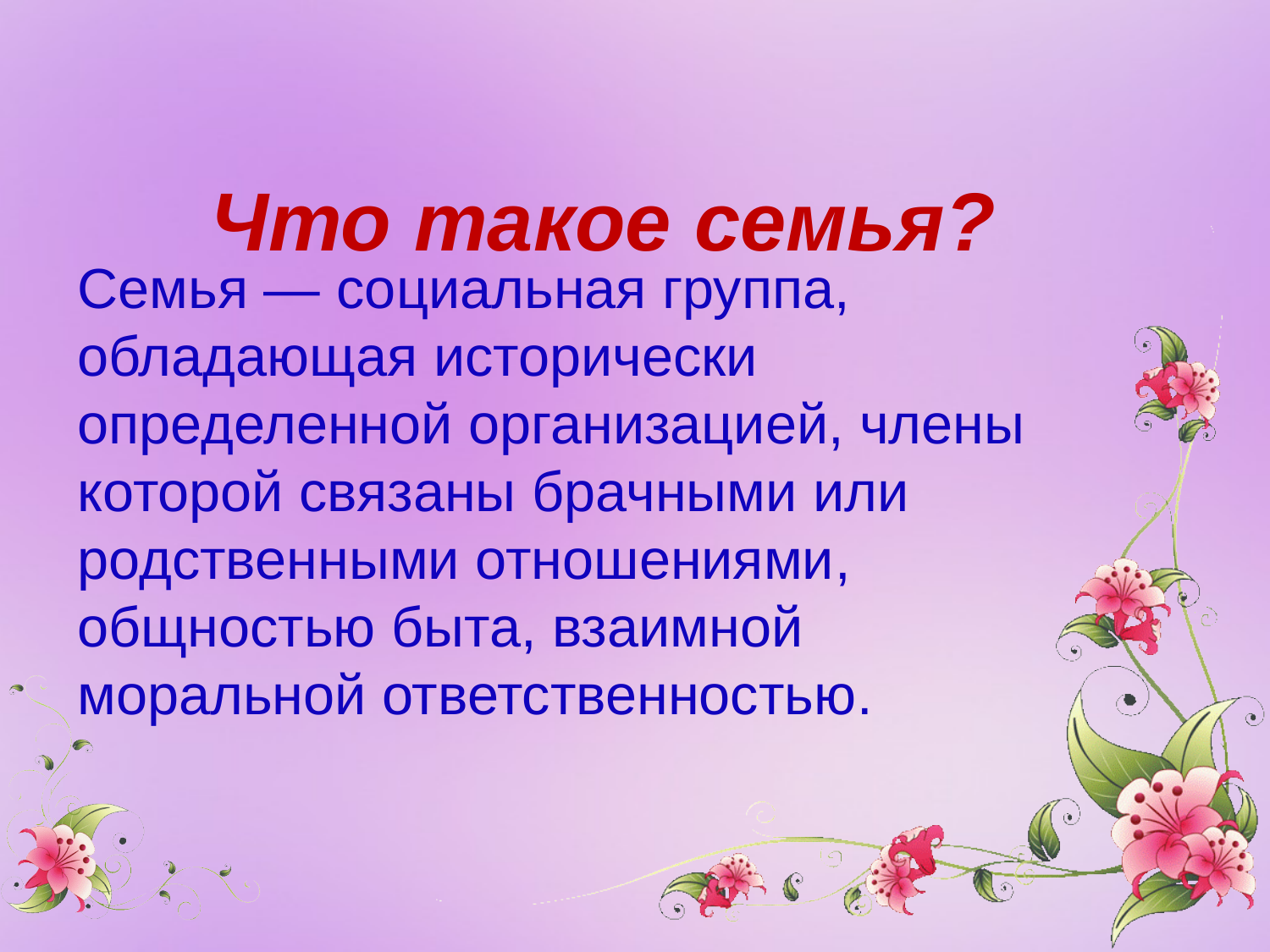

# Что такое семья?
Семья — социальная группа, обладающая исторически определенной организацией, члены которой связаны брачными или родственными отношениями, общностью быта, взаимной моральной ответственностью.